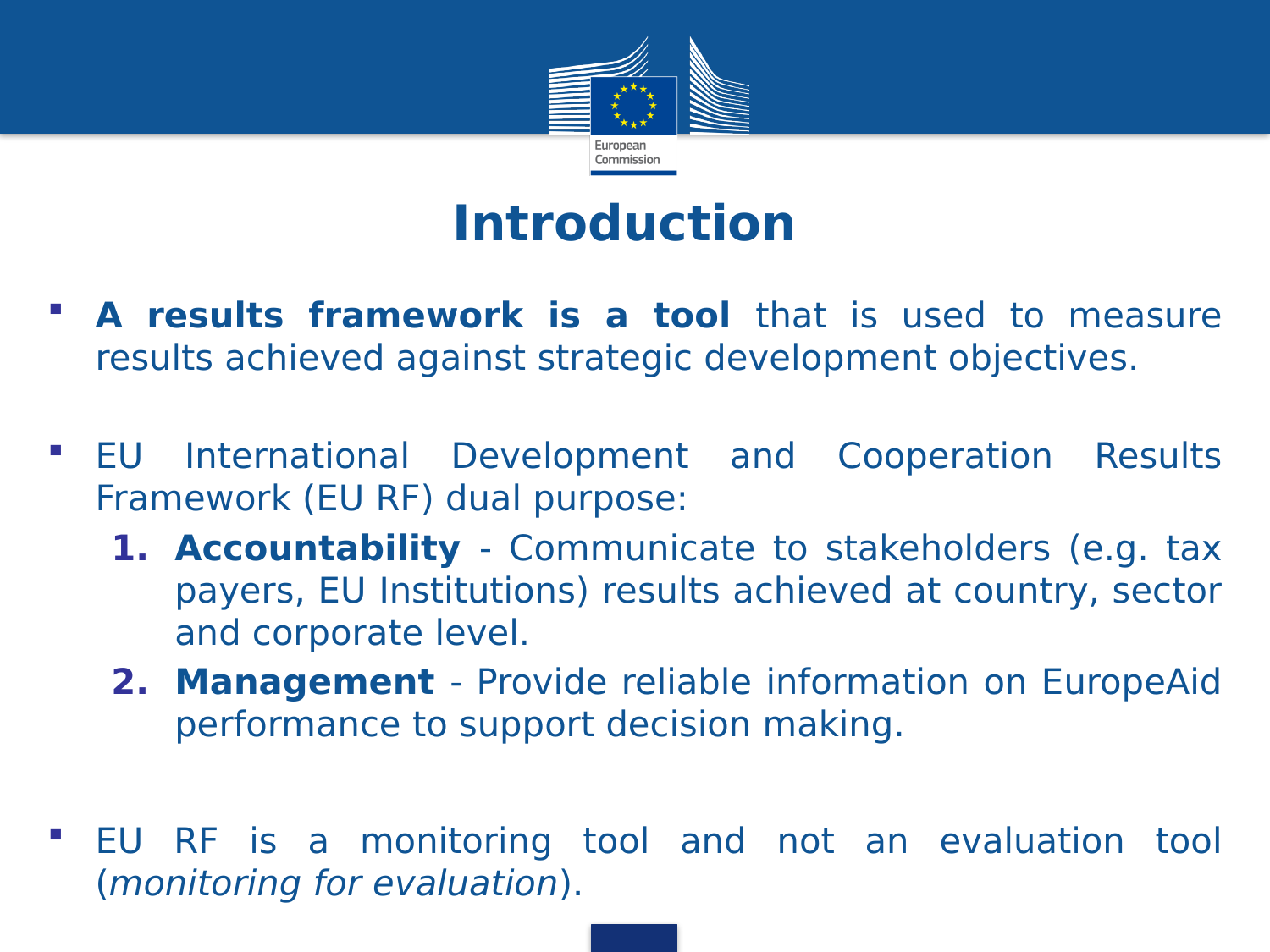

# Introduction
A results framework is a tool that is used to measure results achieved against strategic development objectives.

EU International Development and Cooperation Results Framework (EU RF) dual purpose:
Accountability - Communicate to stakeholders (e.g. tax payers, EU Institutions) results achieved at country, sector and corporate level.
Management - Provide reliable information on EuropeAid performance to support decision making.

EU RF is a monitoring tool and not an evaluation tool (monitoring for evaluation).